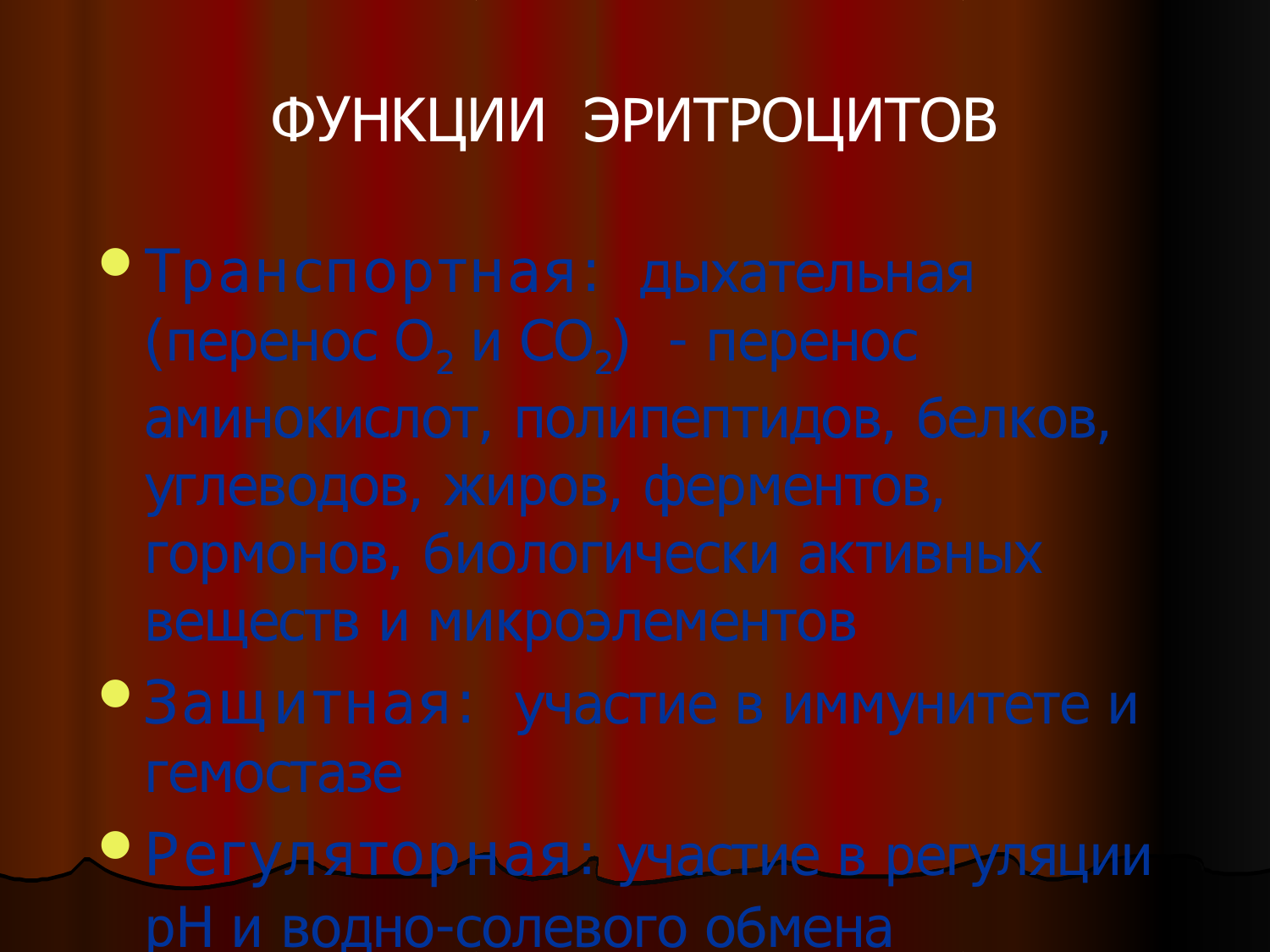

# ФУНКЦИИ  ЭРИТРОЦИТОВ
Транспортная:  дыхательная (перенос О2 и СО2)  - перенос аминокислот, полипептидов, белков, углеводов, жиров, ферментов, гормонов, биологически активных веществ и микроэлементов
Защитная:  участие в иммунитете и гемостазе
Регуляторная: участие в регуляции рН и водно-солевого обмена